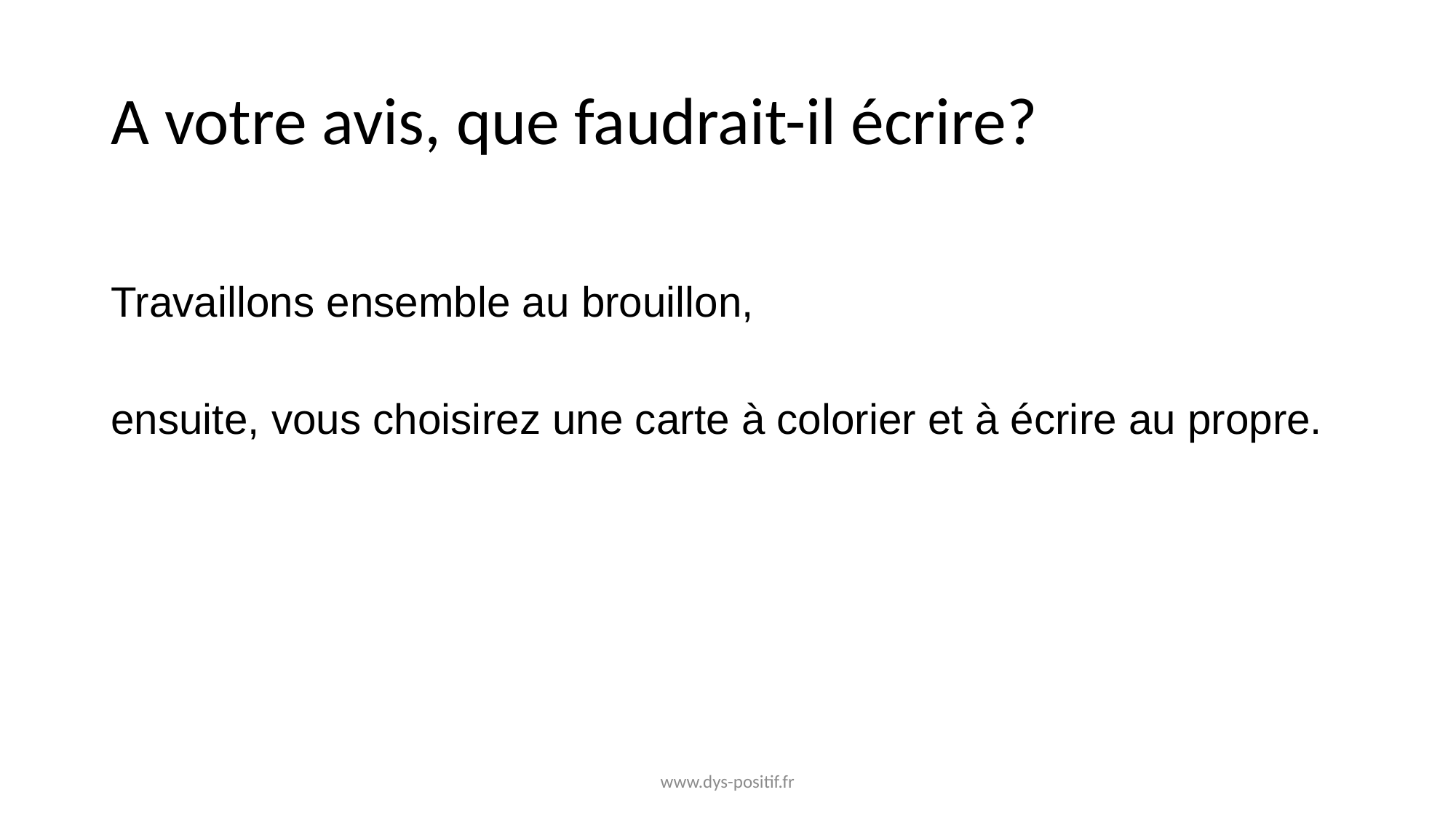

# A votre avis, que faudrait-il écrire?
Travaillons ensemble au brouillon,
ensuite, vous choisirez une carte à colorier et à écrire au propre.

www.dys-positif.fr